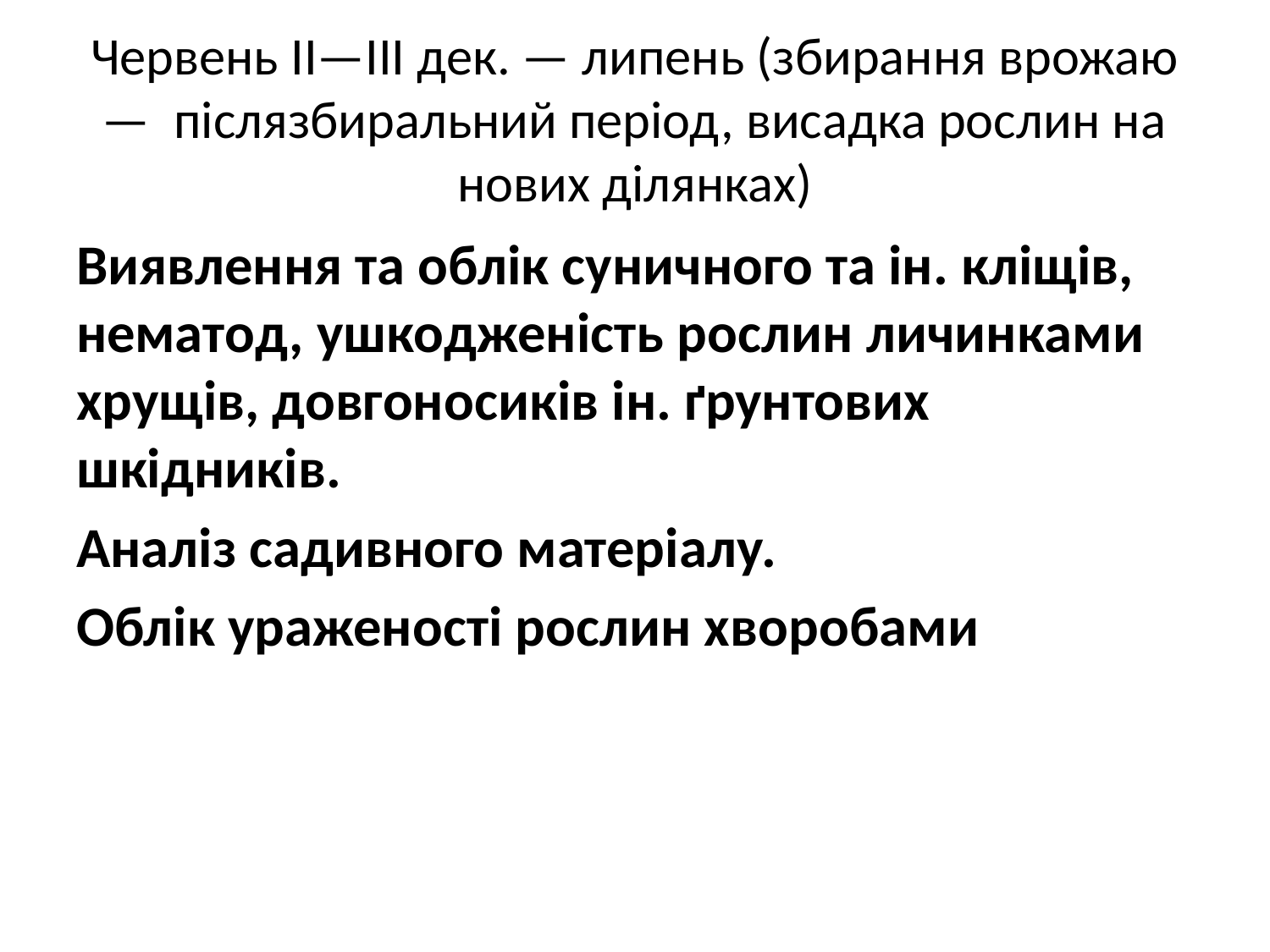

# Червень II—III дек. — липень (збирання врожаю —  післязбиральний період, висадка рослин на нових ділянках)
Виявлення та облік суничного та ін. кліщів, нематод, ушкодженість рослин личинками хрущів, довгоносиків ін. ґрунтових шкідників.
Аналіз садивного матеріалу.
Облік ураженості рослин хворобами